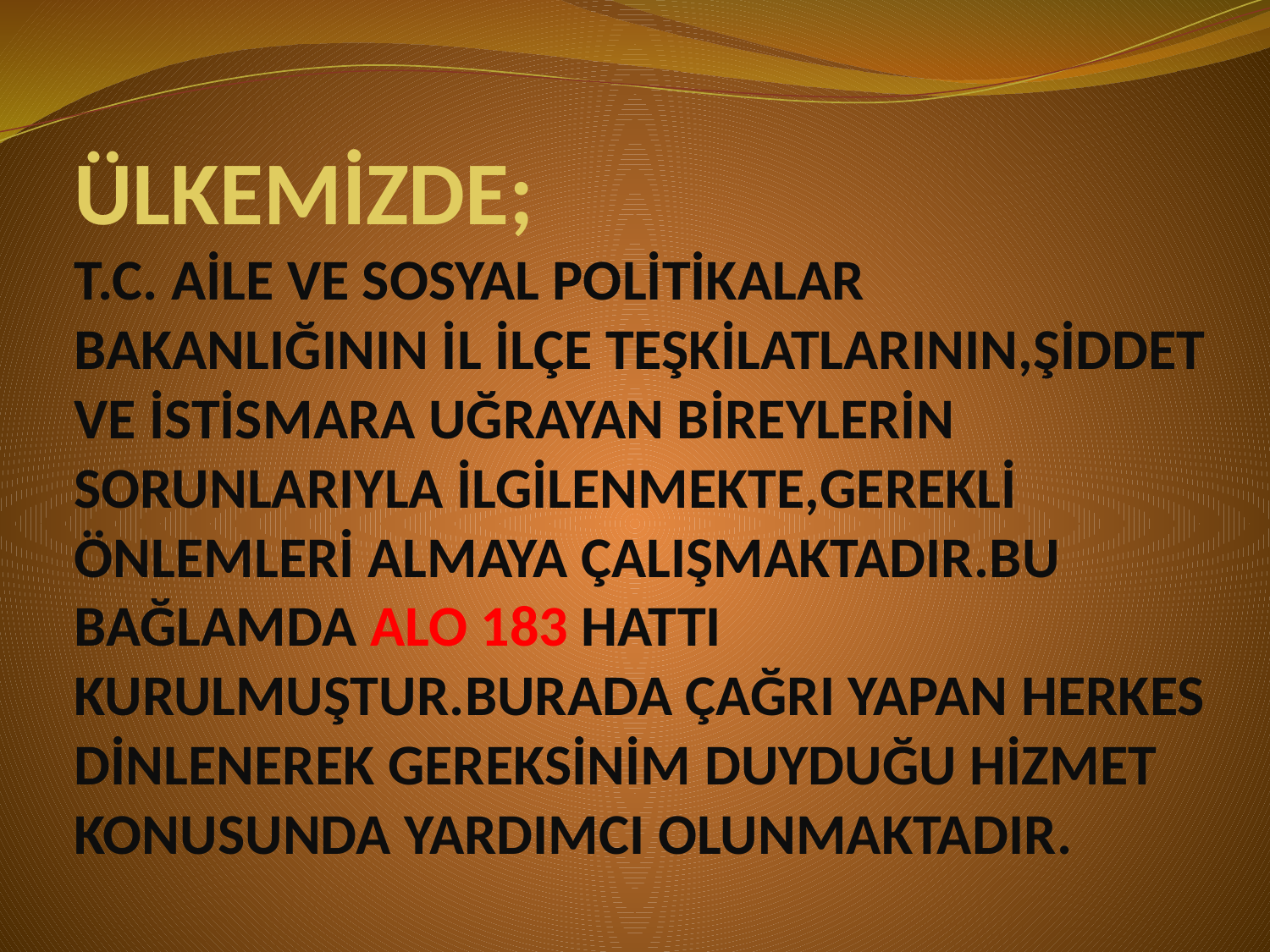

# ÜLKEMİZDE; T.C. AİLE VE SOSYAL POLİTİKALAR BAKANLIĞININ İL İLÇE TEŞKİLATLARININ,ŞİDDET VE İSTİSMARA UĞRAYAN BİREYLERİN SORUNLARIYLA İLGİLENMEKTE,GEREKLİ ÖNLEMLERİ ALMAYA ÇALIŞMAKTADIR.BU BAĞLAMDA ALO 183 HATTI KURULMUŞTUR.BURADA ÇAĞRI YAPAN HERKES DİNLENEREK GEREKSİNİM DUYDUĞU HİZMET KONUSUNDA YARDIMCI OLUNMAKTADIR.